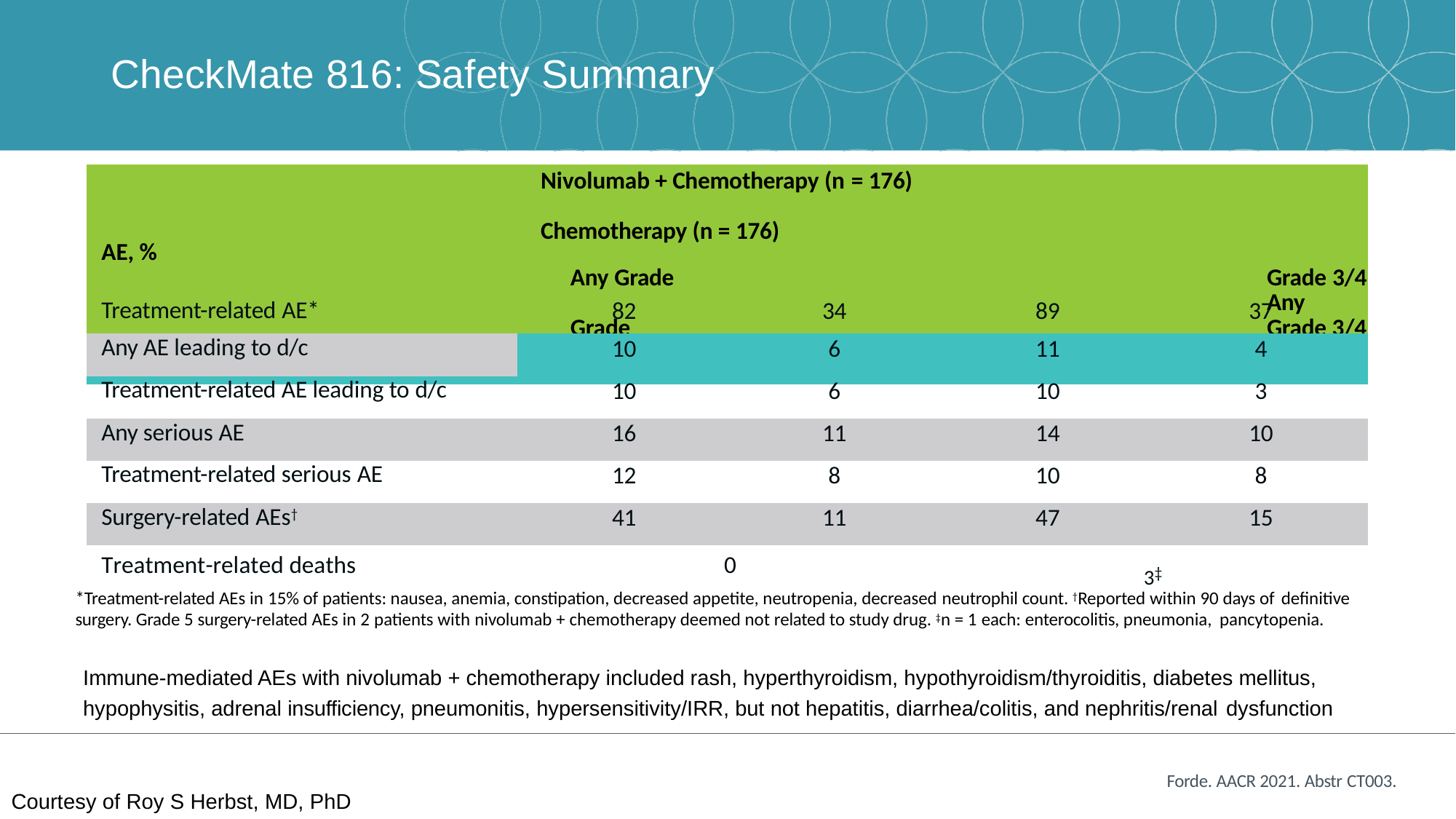

# CheckMate 816: Safety Summary
| Nivolumab + Chemotherapy (n = 176) Chemotherapy (n = 176) AE, % Any Grade Grade 3/4 Any Grade Grade 3/4 |  |  |  |  |
| --- | --- | --- | --- | --- |
| Any AE | 92 | 41 | 97 | 44 |
| Treatment-related AE\* | 82 | 34 | 89 | 37 |
| --- | --- | --- | --- | --- |
| Any AE leading to d/c | 10 | 6 | 11 | 4 |
| Treatment-related AE leading to d/c | 10 | 6 | 10 | 3 |
| Any serious AE | 16 | 11 | 14 | 10 |
| Treatment-related serious AE | 12 | 8 | 10 | 8 |
| Surgery-related AEs† | 41 | 11 | 47 | 15 |
3‡
Treatment-related deaths	0
*Treatment-related AEs in 15% of patients: nausea, anemia, constipation, decreased appetite, neutropenia, decreased neutrophil count. †Reported within 90 days of definitive
surgery. Grade 5 surgery-related AEs in 2 patients with nivolumab + chemotherapy deemed not related to study drug. ‡n = 1 each: enterocolitis, pneumonia, pancytopenia.

Immune-mediated AEs with nivolumab + chemotherapy included rash, hyperthyroidism, hypothyroidism/thyroiditis, diabetes mellitus,  hypophysitis, adrenal insufficiency, pneumonitis, hypersensitivity/IRR, but not hepatitis, diarrhea/colitis, and nephritis/renal dysfunction

Forde. AACR 2021. Abstr CT003.

Courtesy of Roy S Herbst, MD, PhD